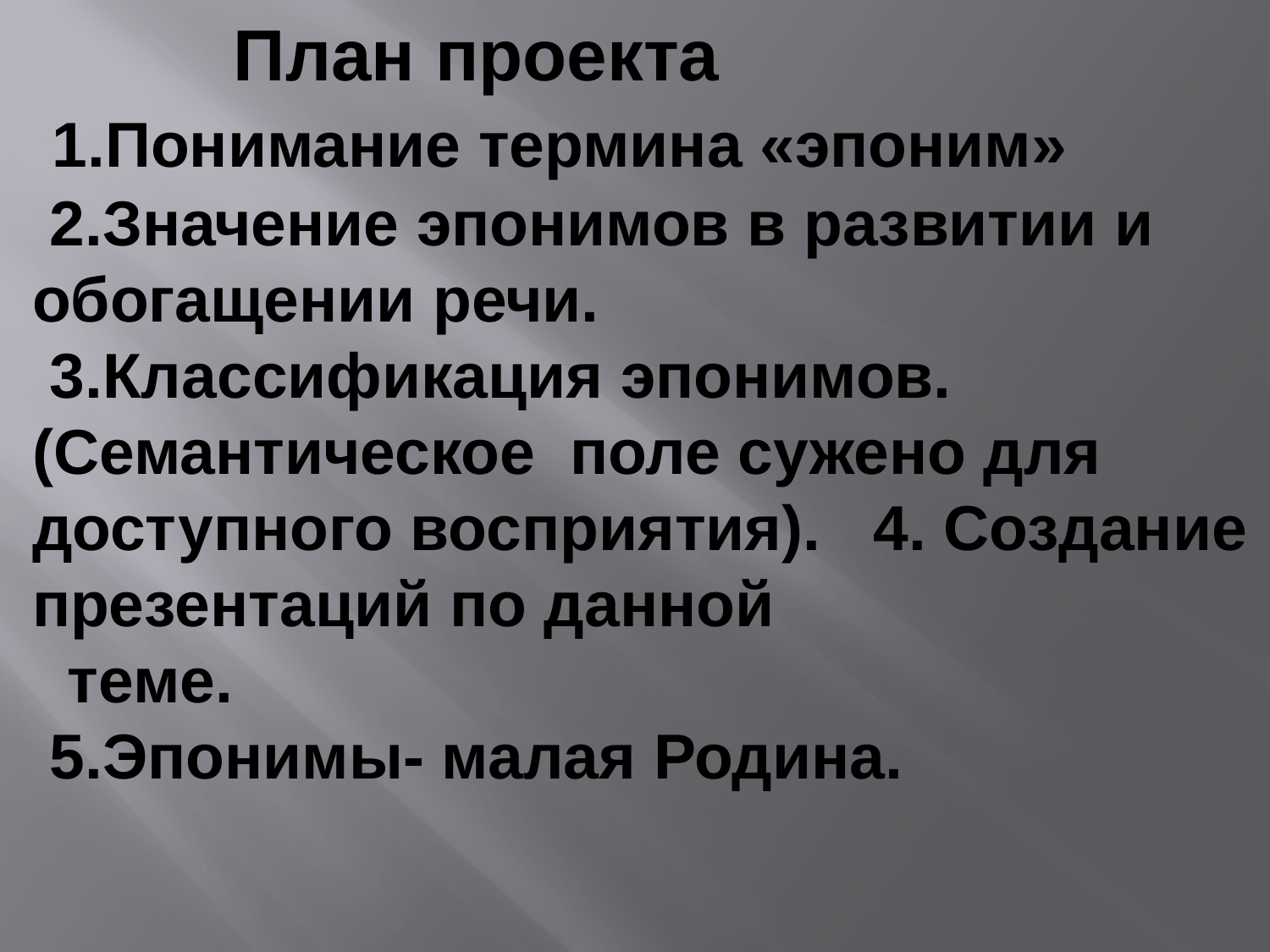

# План проекта 1.Понимание термина «эпоним» 2.Значение эпонимов в развитии и  обогащении речи. 3.Классификация эпонимов.(Семантическое  поле сужено для доступного восприятия).   4. Создание презентаций по данной теме. 5.Эпонимы- малая Родина.